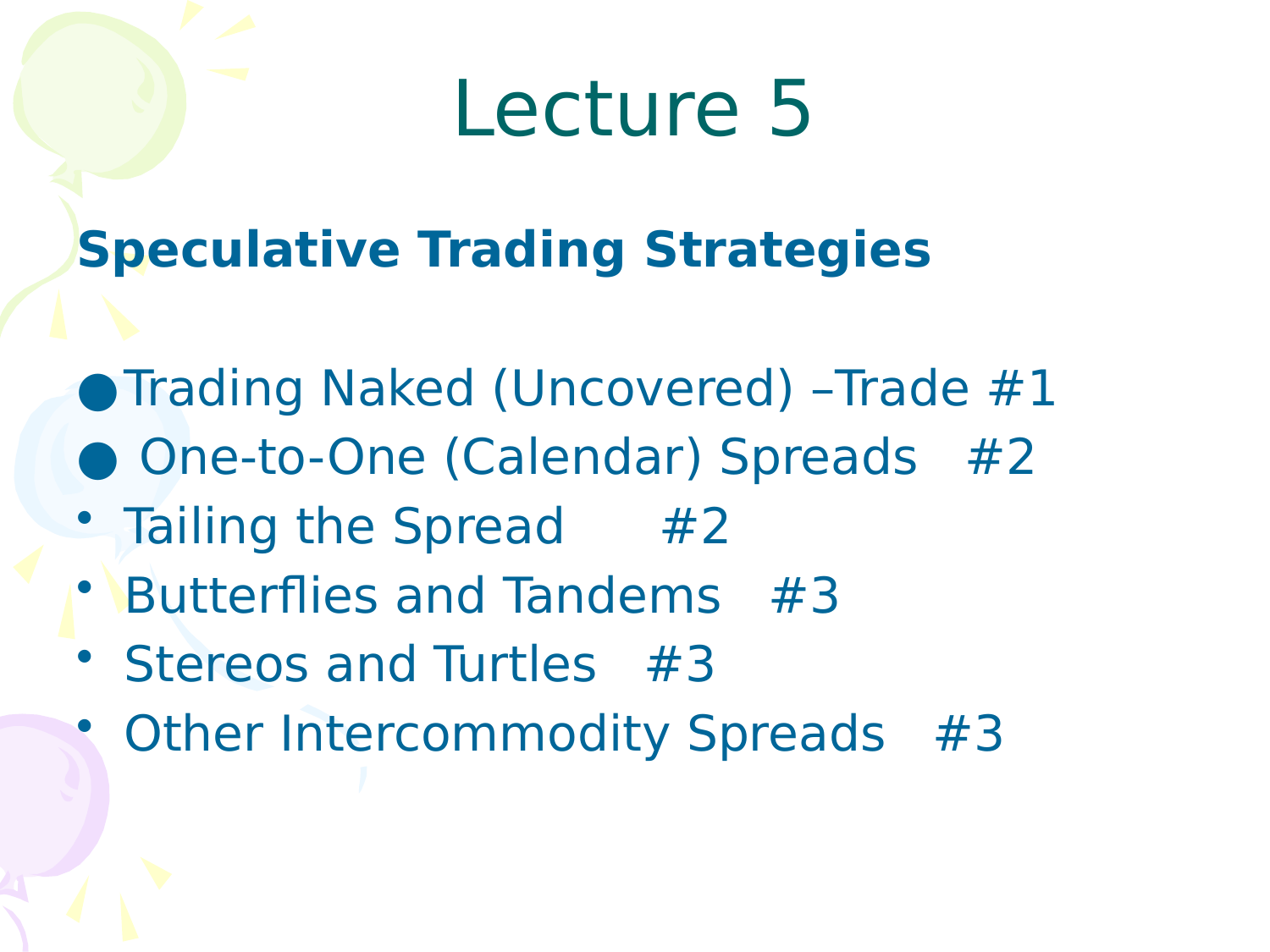

# Lecture 5
Speculative Trading Strategies

●	Trading Naked (Uncovered) –Trade #1
●	 One-to-One (Calendar) Spreads   #2
Tailing the Spread      #2
Butterflies and Tandems   #3
Stereos and Turtles   #3
Other Intercommodity Spreads   #3